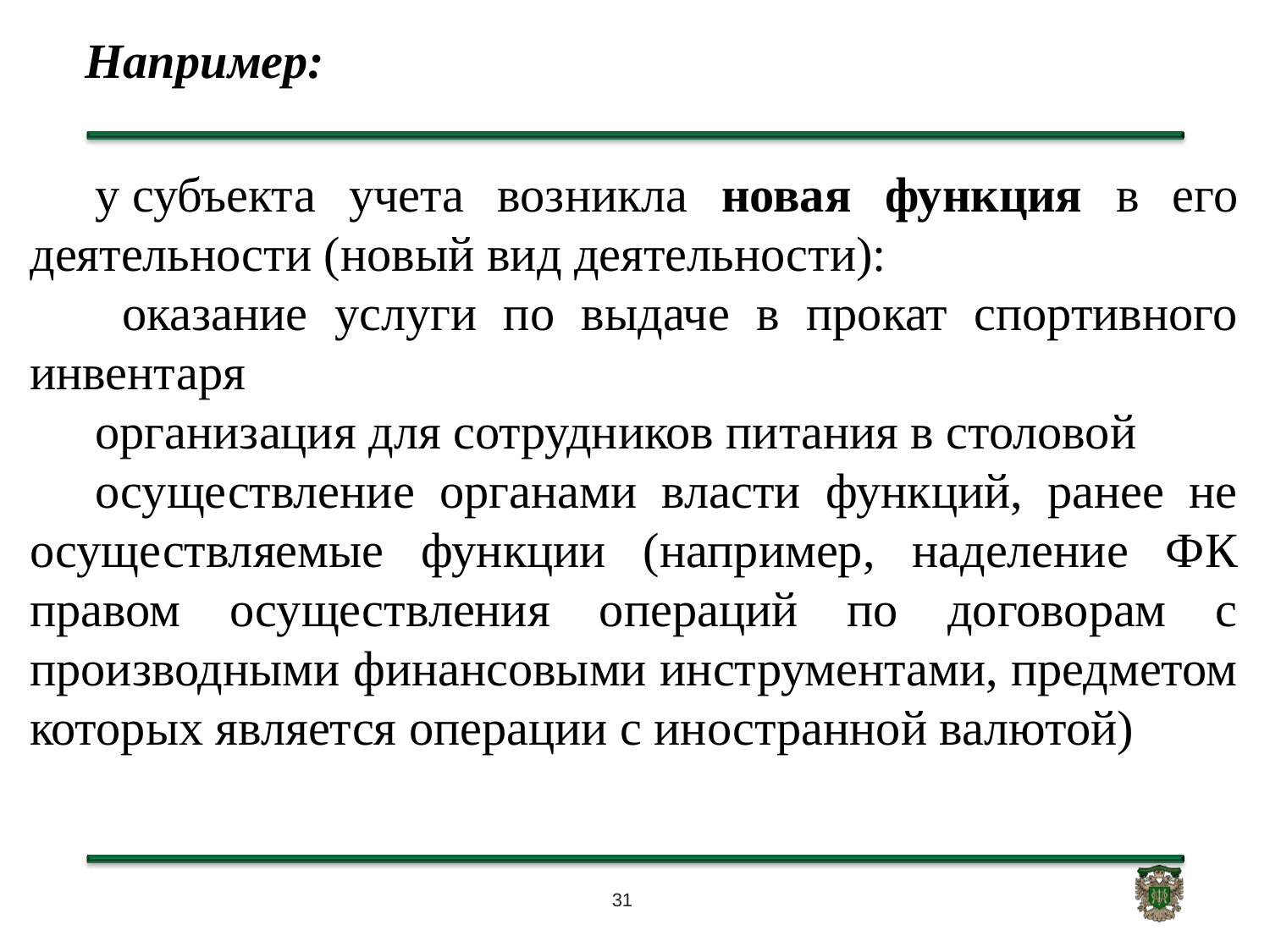

# Например:
у субъекта учета возникла новая функция в его деятельности (новый вид деятельности):
 оказание услуги по выдаче в прокат спортивного инвентаря
организация для сотрудников питания в столовой
осуществление органами власти функций, ранее не осуществляемые функции (например, наделение ФК правом осуществления операций по договорам с производными финансовыми инструментами, предметом которых является операции с иностранной валютой)

31